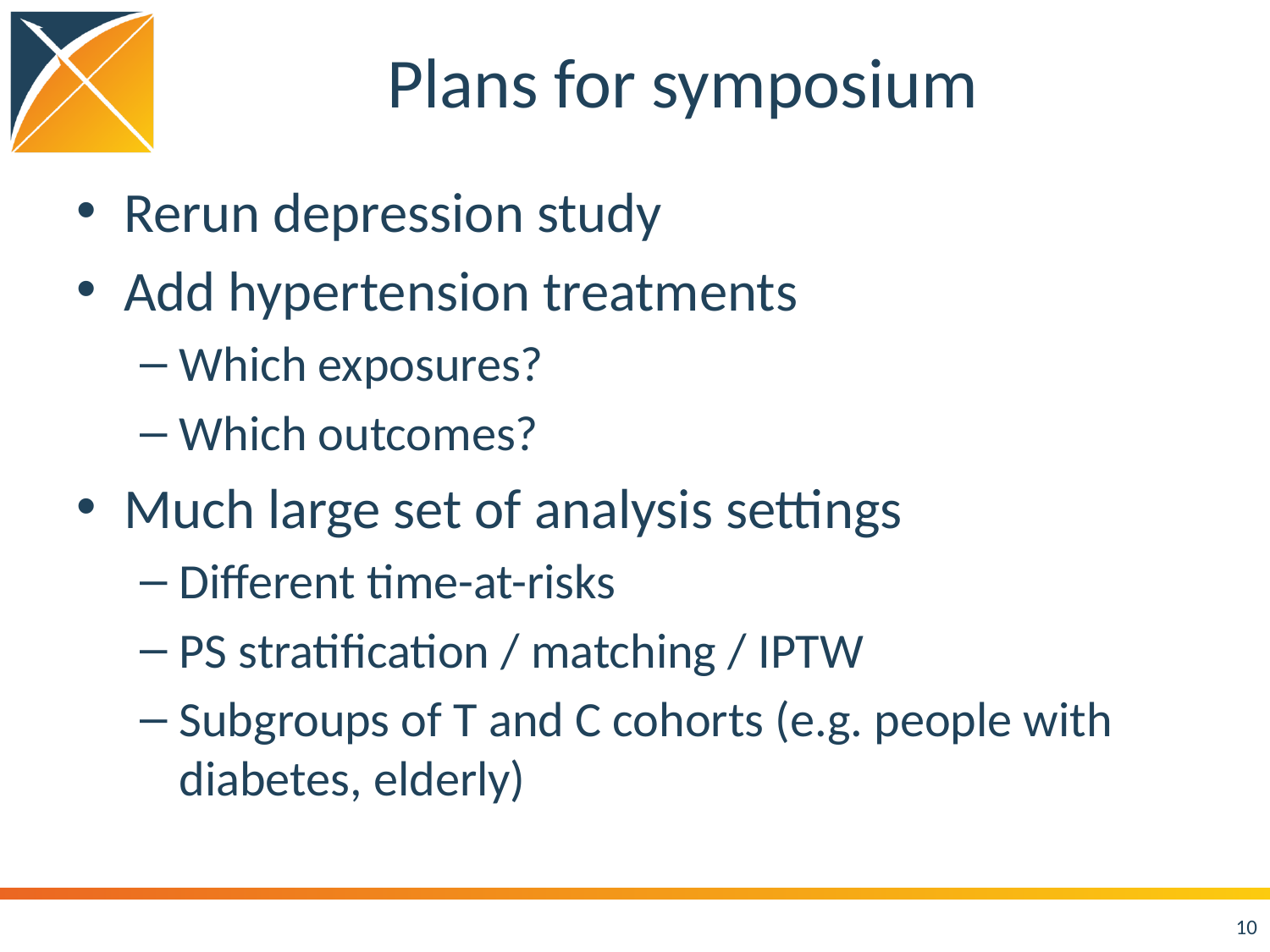

# Plans for symposium
Rerun depression study
Add hypertension treatments
Which exposures?
Which outcomes?
Much large set of analysis settings
Different time-at-risks
PS stratification / matching / IPTW
Subgroups of T and C cohorts (e.g. people with diabetes, elderly)
10